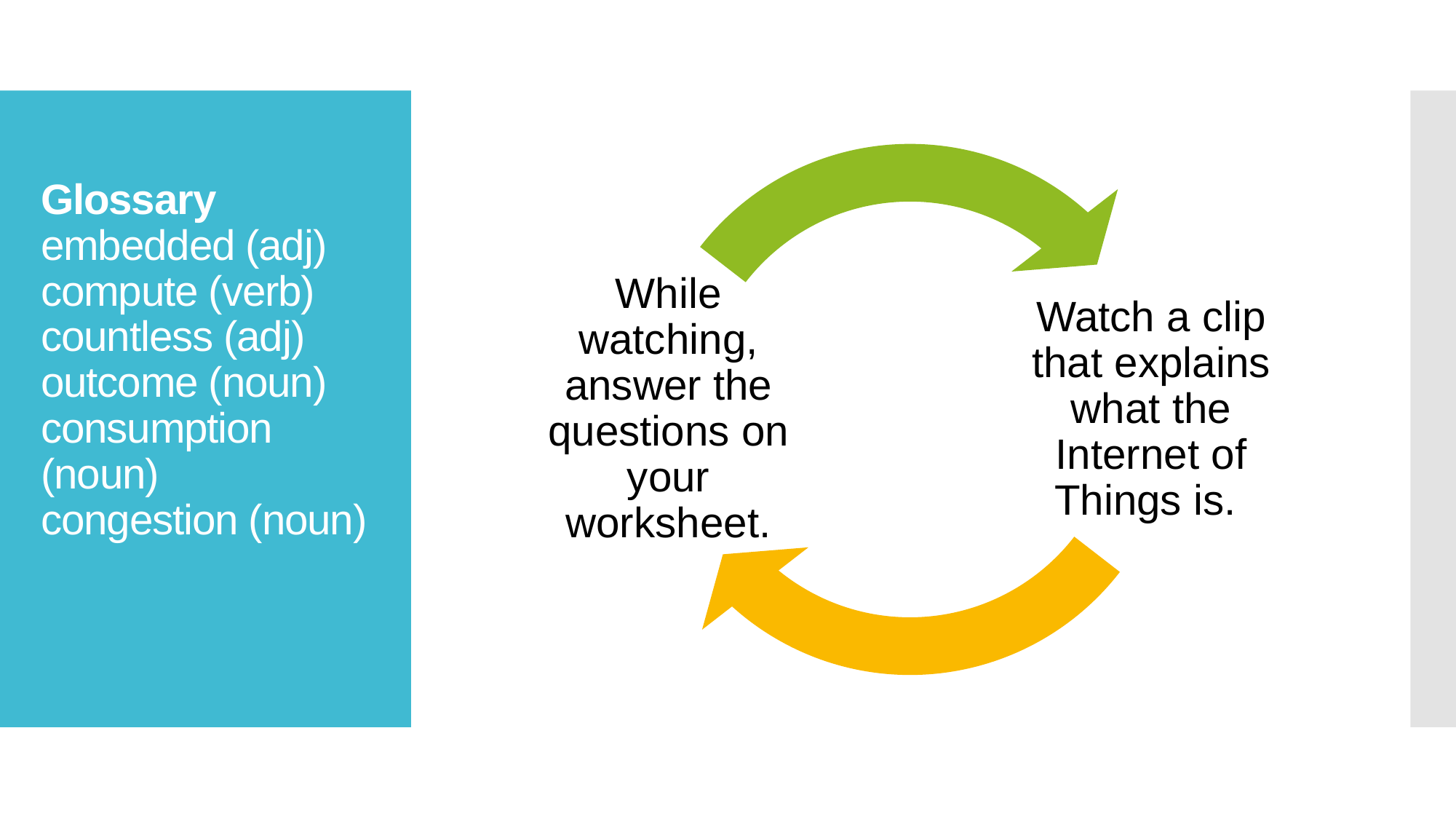

Watch a clip that explains what the Internet of Things is.
While watching, answer the questions on your worksheet.
# Glossary embedded (adj) compute (verb) countless (adj) outcome (noun) consumption (noun) congestion (noun)